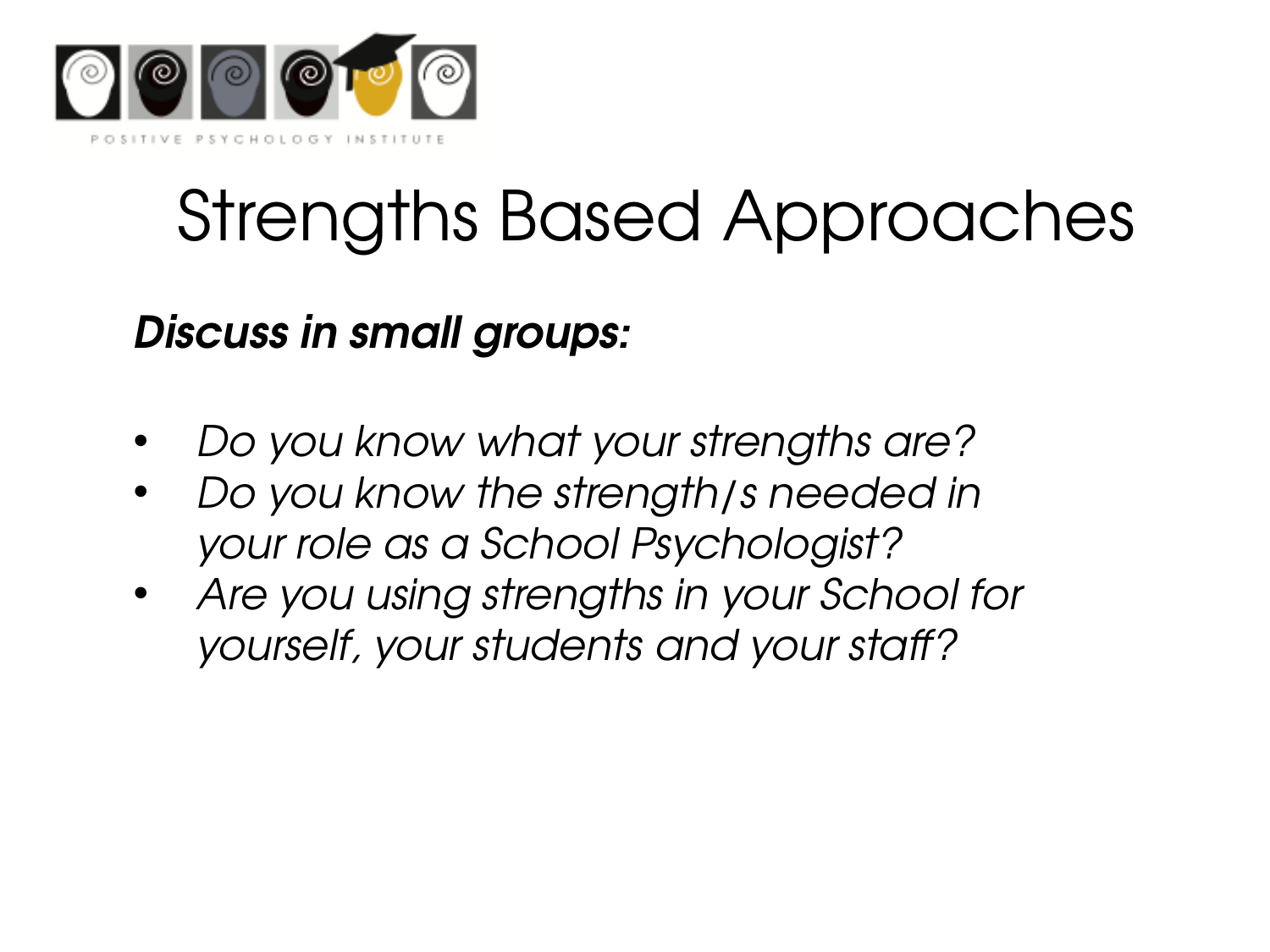

Strengths Based Approaches

Discuss in small groups:

Do you know what your strengths are?
Do you know the strength/s needed in your role as a School Psychologist?
Are you using strengths in your School for yourself, your students and your staff?